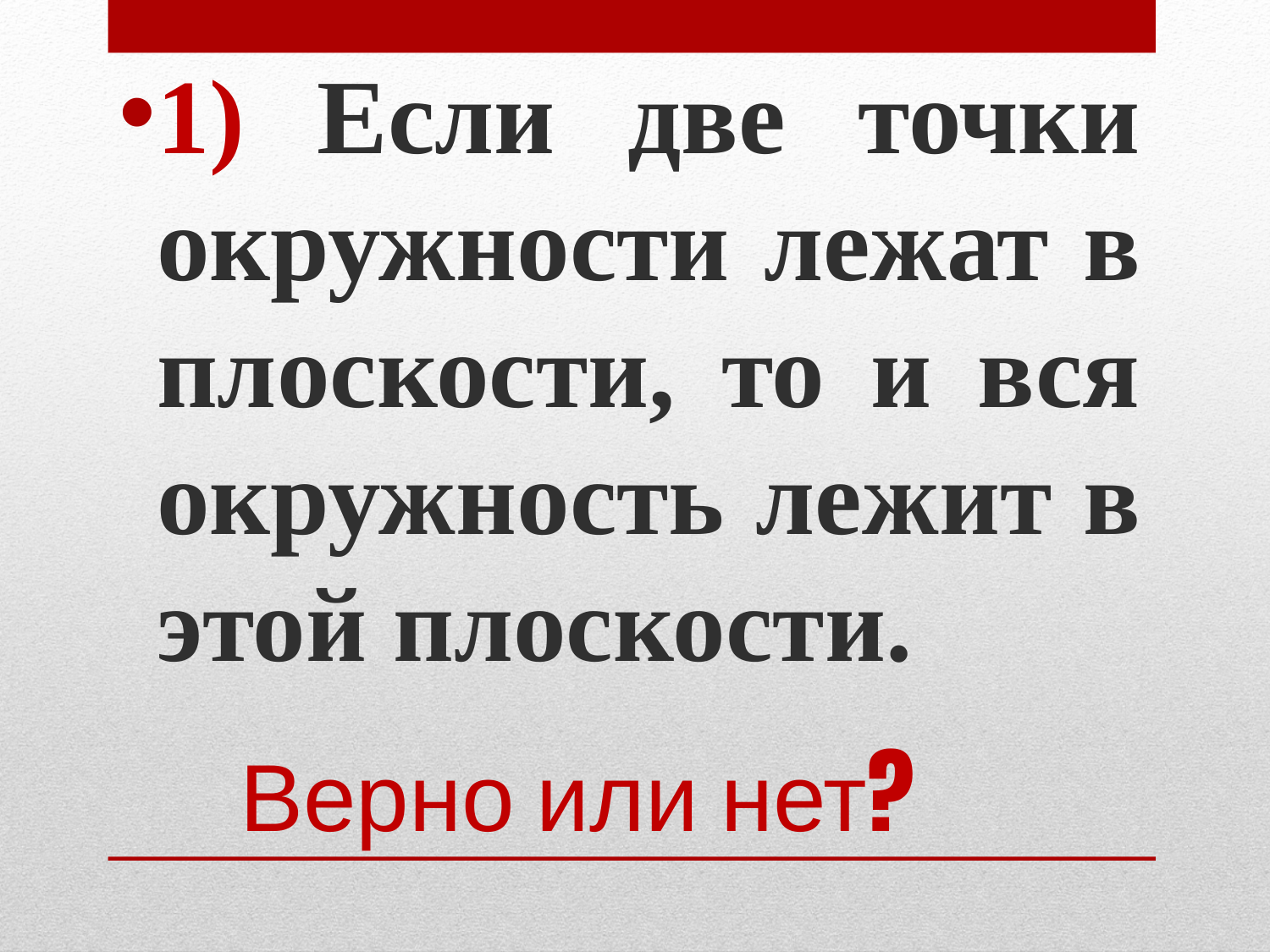

1) Если две точки окружности лежат в плоскости, то и вся окружность лежит в этой плоскости.
# Верно или нет?